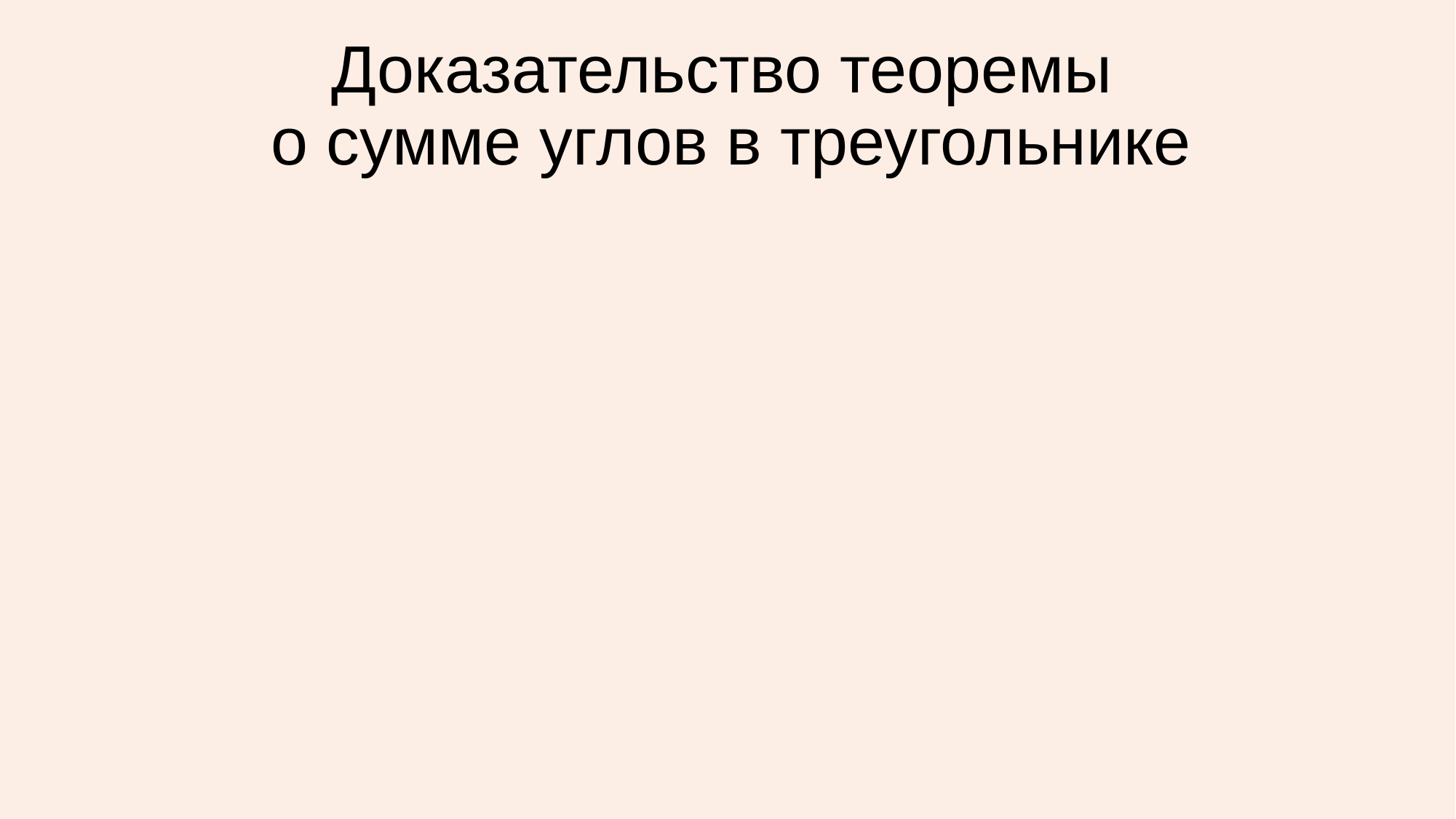

# Доказательство теоремы о сумме углов в треугольнике